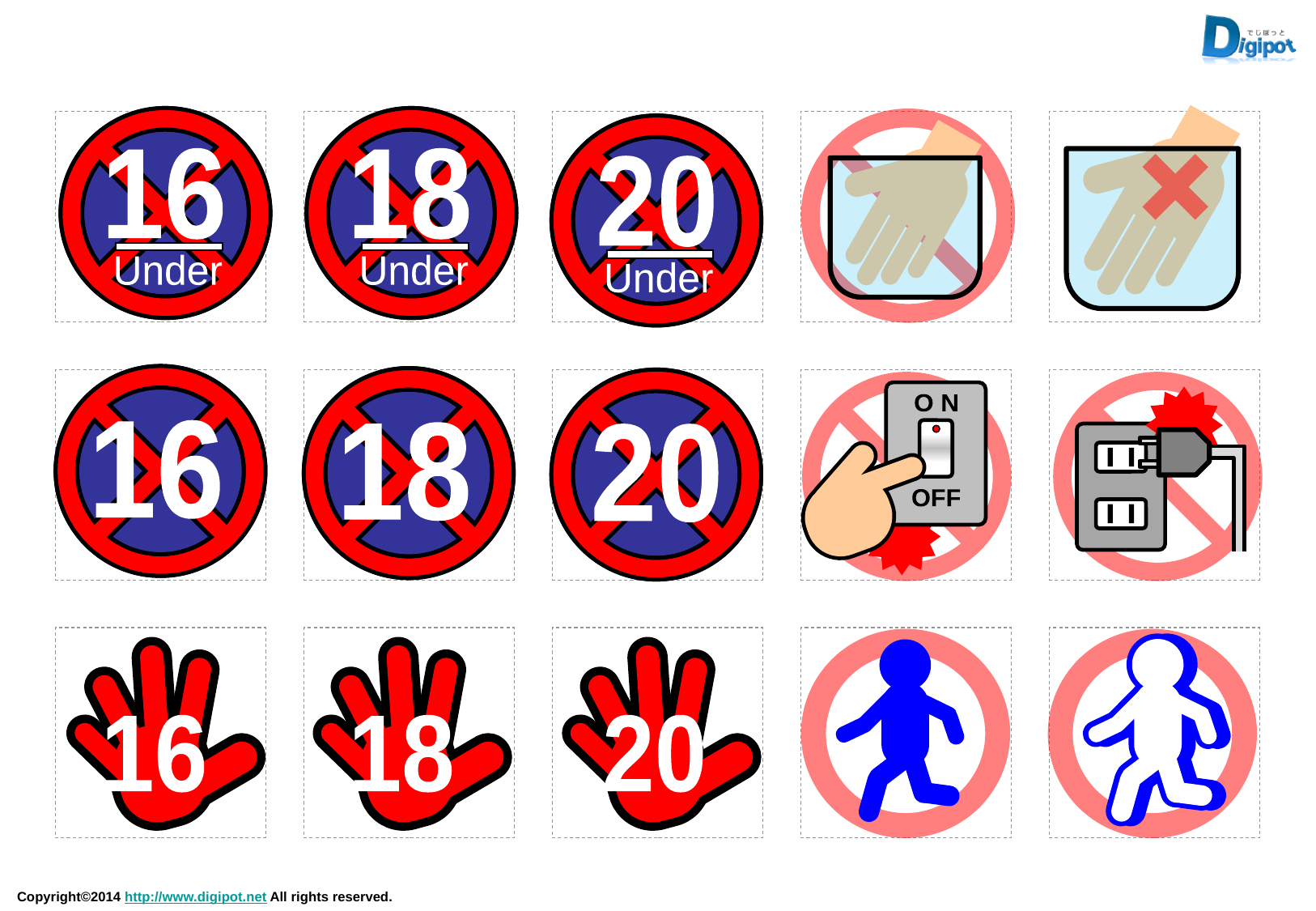

16

Under

18

Under

20

Under

16

18

20

O N
OFF

16

18

20